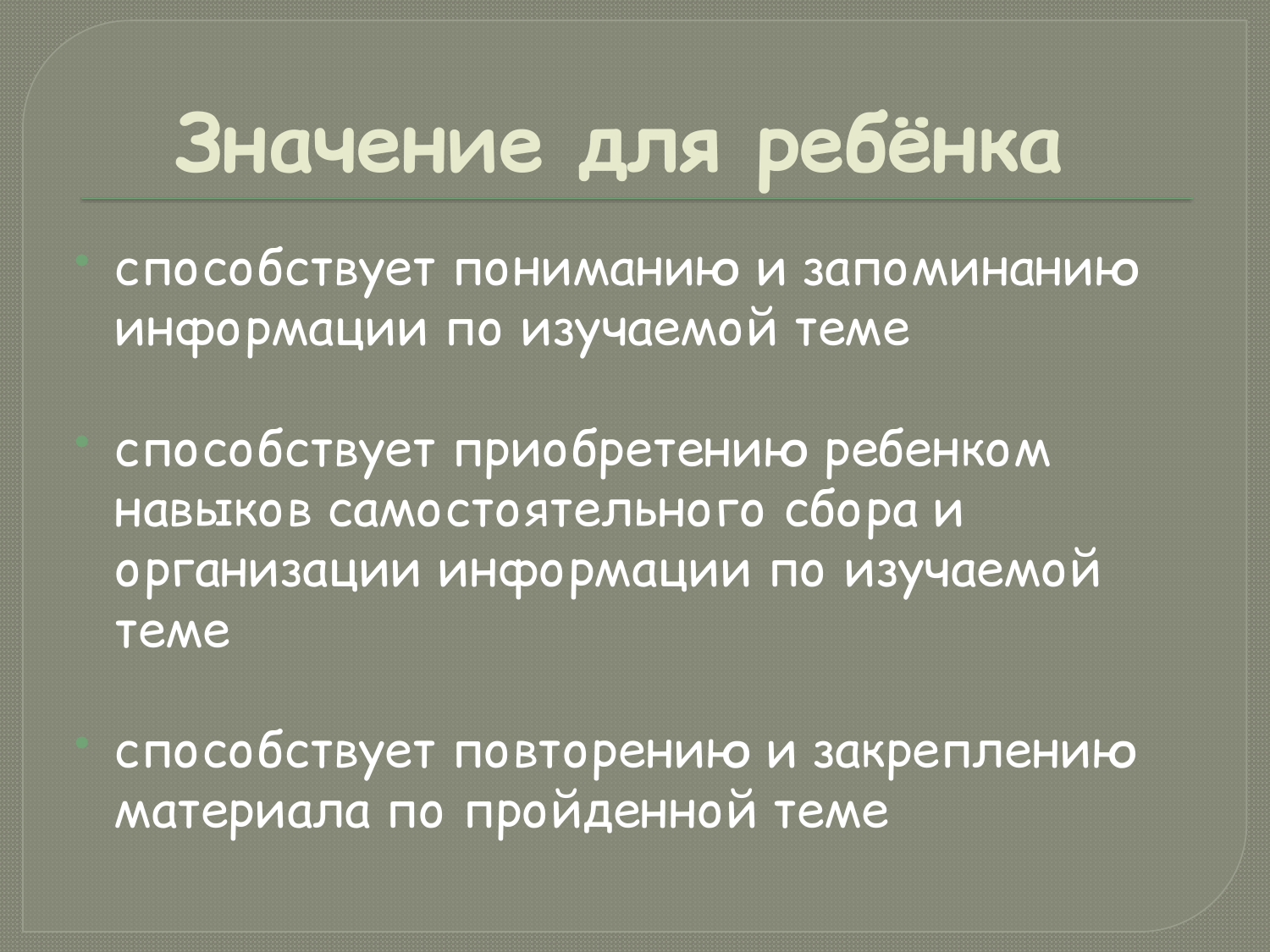

# Значение для ребёнка
способствует пониманию и запоминанию информации по изучаемой теме

способствует приобретению ребенком навыков самостоятельного сбора и организации информации по изучаемой теме

способствует повторению и закреплению материала по пройденной теме